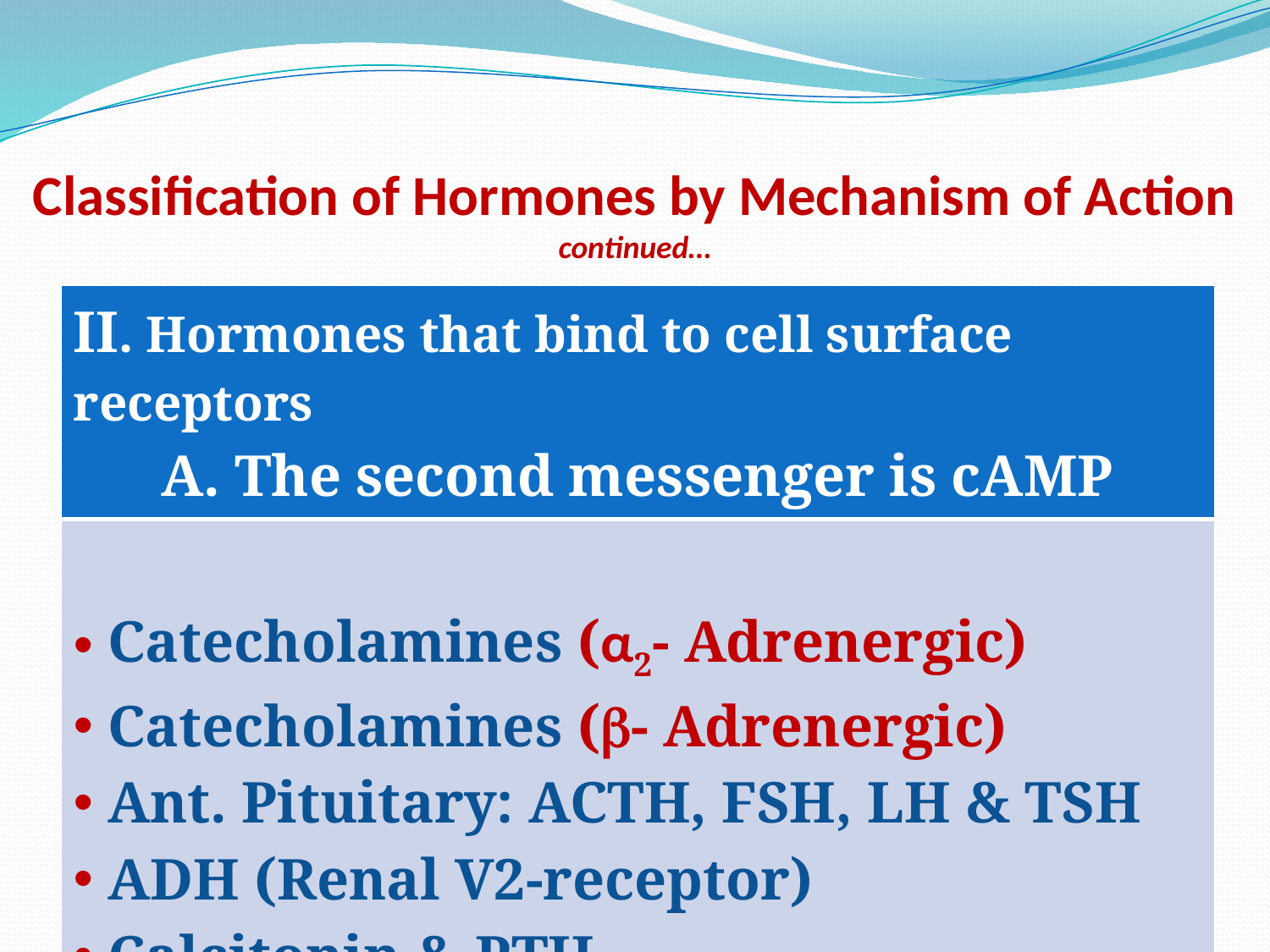

# Classification of Hormones by Mechanism of Action continued…
| II. Hormones that bind to cell surface receptors A. The second messenger is cAMP |
| --- |
| Catecholamines (α2- Adrenergic) Catecholamines (β- Adrenergic) Ant. Pituitary: ACTH, FSH, LH & TSH ADH (Renal V2-receptor) Calcitonin & PTH Glucagon |